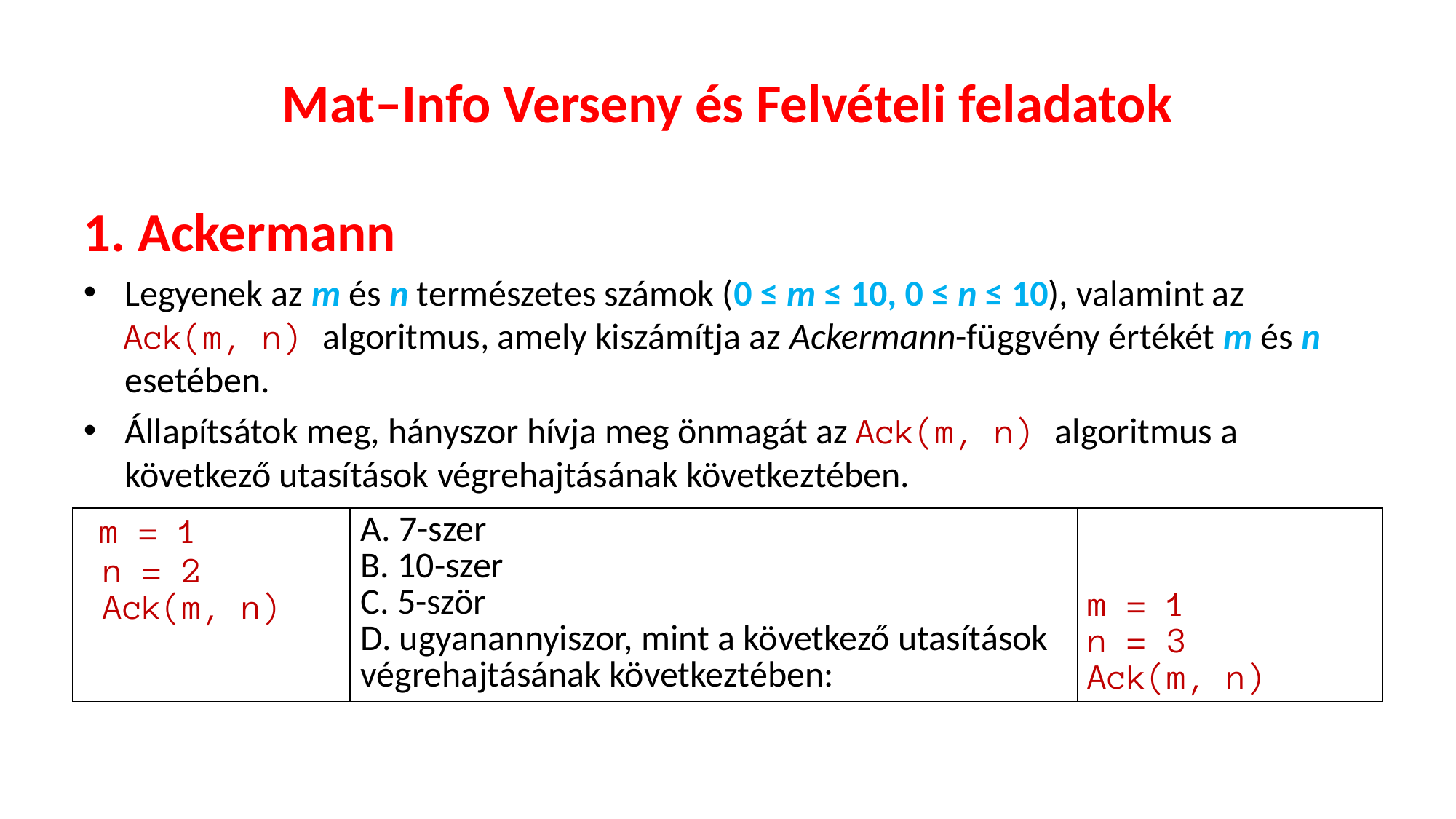

# Mat–Info Verseny és Felvételi feladatok
1. Ackermann
Legyenek az m és n természetes számok (0 ≤ m ≤ 10, 0 ≤ n ≤ 10), valamint az Ack(m, n) algoritmus, amely kiszámítja az Ackermann-függvény értékét m és n esetében.
Állapítsátok meg, hányszor hívja meg önmagát az Ack(m, n) algoritmus a következő utasítások végrehajtásának következtében.

| m = 1 n = 2 Ack(m, n) | A. 7-szer B. 10-szer C. 5-ször D. ugyanannyiszor, mint a következő utasítások végrehajtásának kö­vetkeztében: | m = 1 n = 3 Ack(m, n) |
| --- | --- | --- |